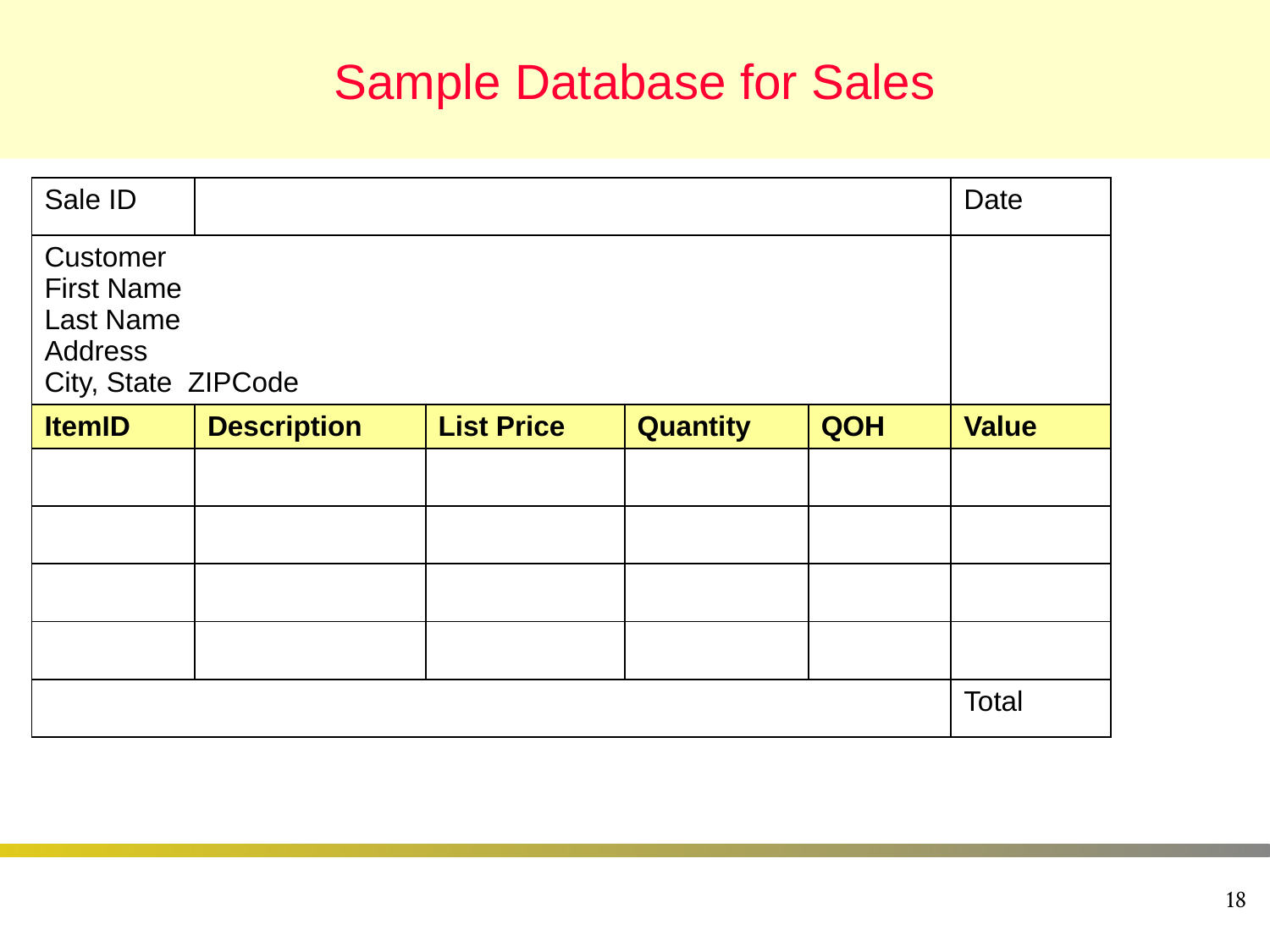

# Sample Database for Sales
| Sale ID |  |  |  |  | Date |
| --- | --- | --- | --- | --- | --- |
| Customer First Name Last Name Address City, State ZIPCode |  |  |  |  |  |
| ItemID | Description | List Price | Quantity | QOH | Value |
|  |  |  |  |  |  |
|  |  |  |  |  |  |
|  |  |  |  |  |  |
|  |  |  |  |  |  |
|  |  |  |  |  | Total |
18